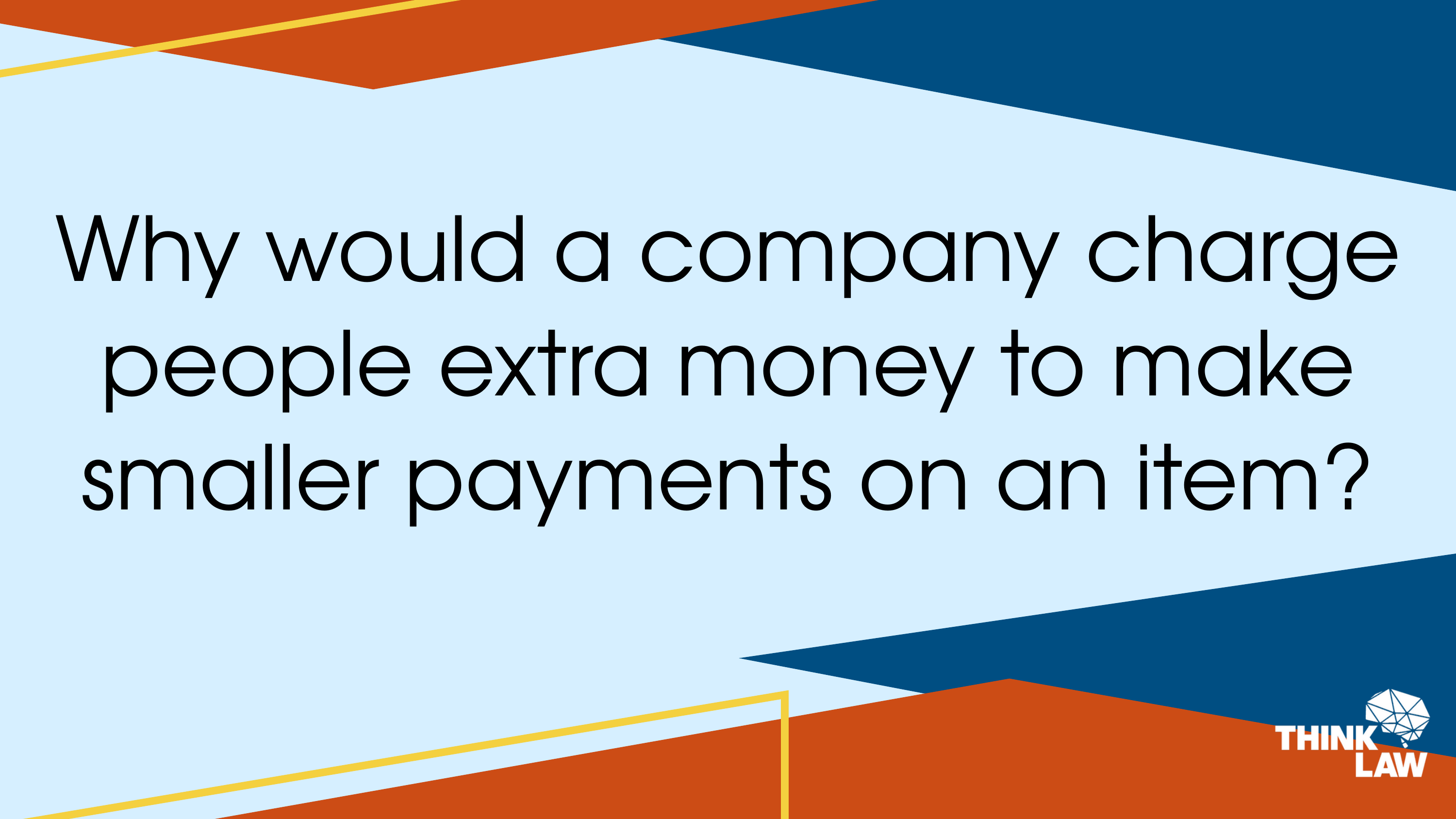

Why would a company charge people extra money to make smaller payments on an item?